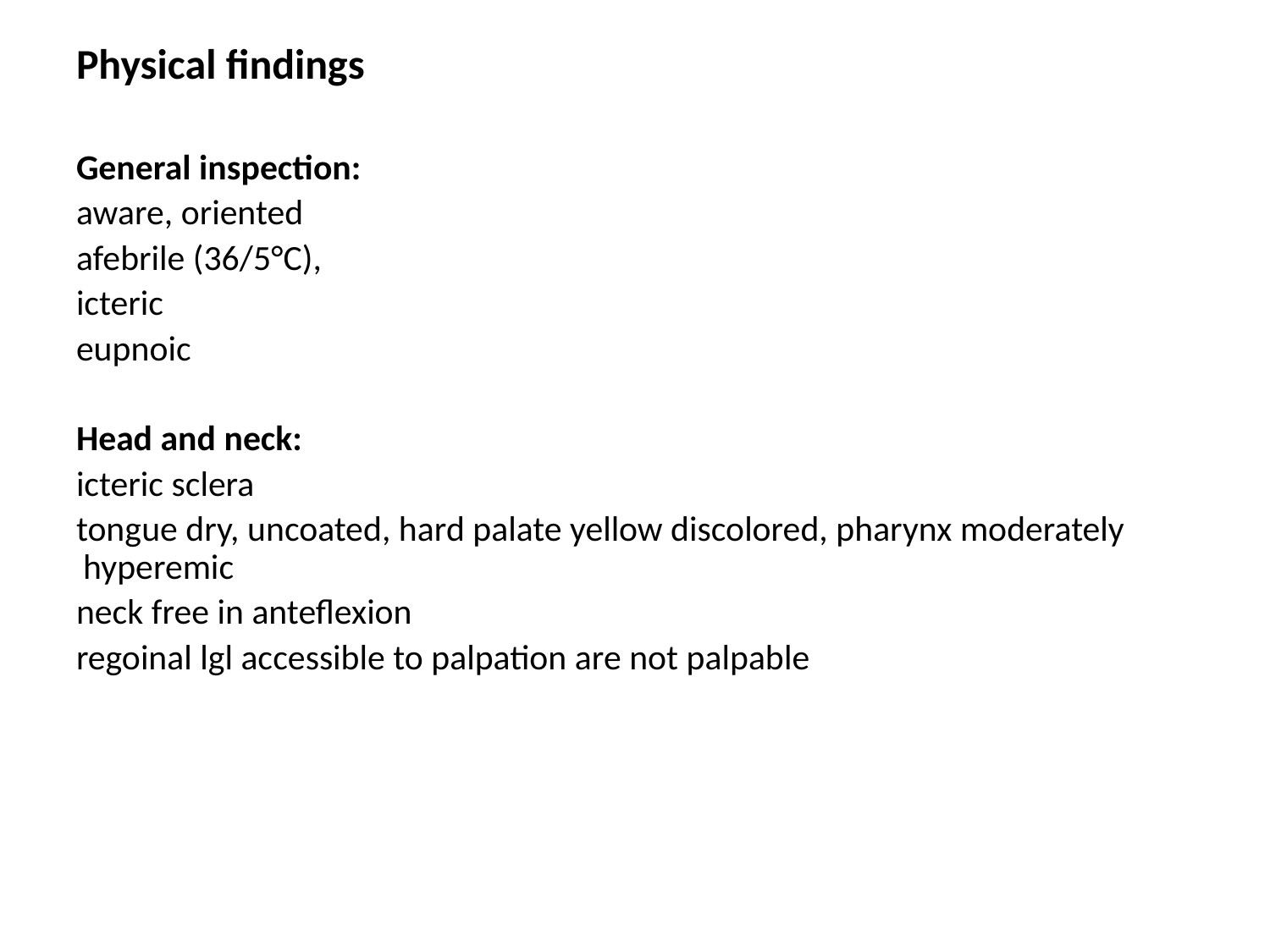

Physical findings

General inspection:
aware, oriented
afebrile (36/5°C),
icteric
eupnoic

Head and neck:
icteric sclera
tongue dry, uncoated, hard palate yellow discolored, pharynx moderately hyperemic
neck free in anteflexion
regoinal lgl accessible to palpation are not palpable